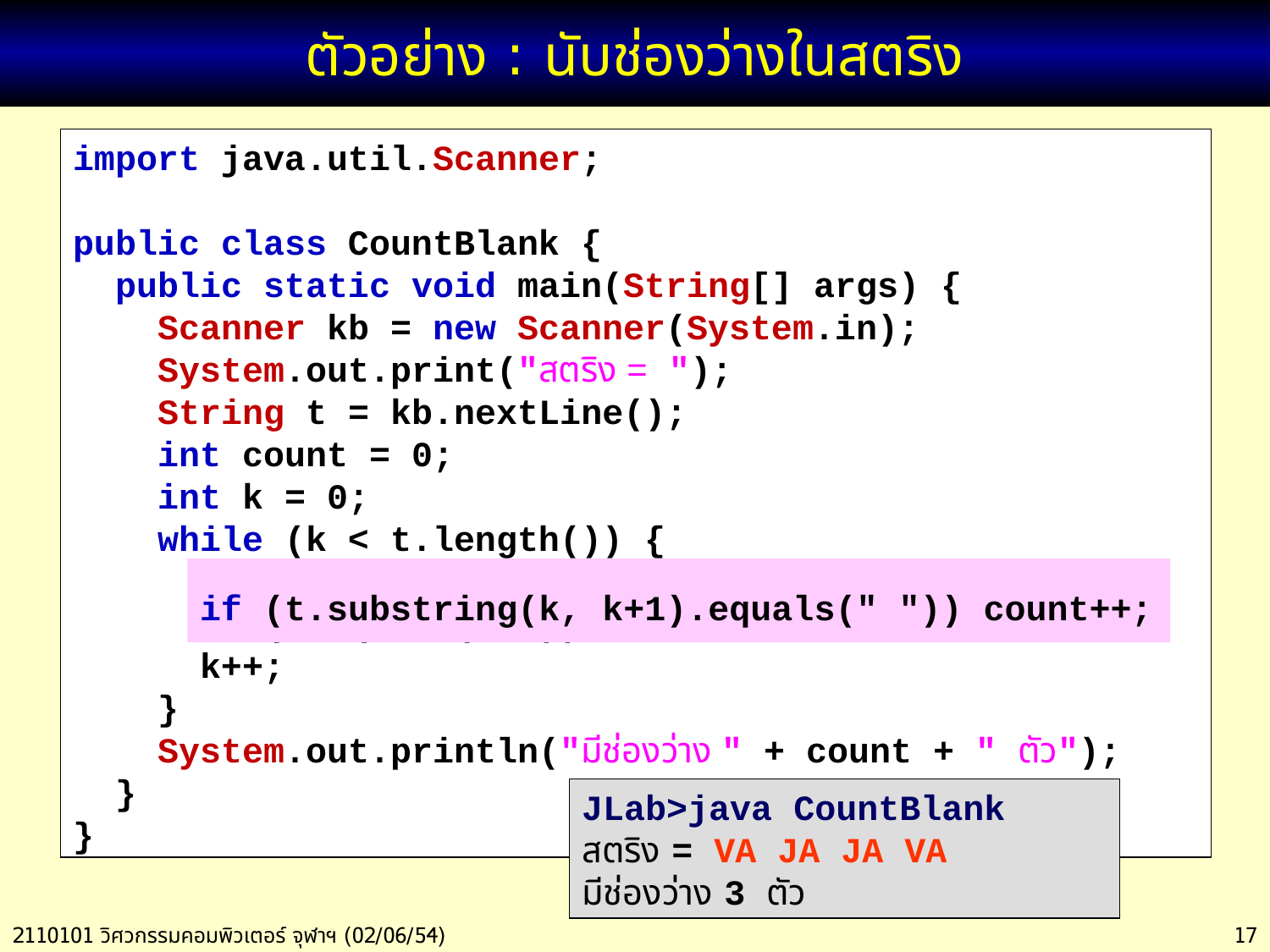

# ตัวอย่าง : นับช่องว่างในสตริง
import java.util.Scanner;

public class CountBlank {
  public static void main(String[] args) {
    Scanner kb = new Scanner(System.in);
    System.out.print("สตริง = ");
    String t = kb.nextLine();
    int count = 0;
    int k = 0;
    while (k < t.length()) {
      String c = t.substring(k, k + 1);
      if (c.equals(" ")) count++;
      k++;
    }
    System.out.println("มีช่องว่าง " + count + " ตัว");
  }
}
if (t.substring(k, k+1).equals(" ")) count++;
JLab>java CountBlank
สตริง = VA JA JA VA
มีช่องว่าง 3 ตัว